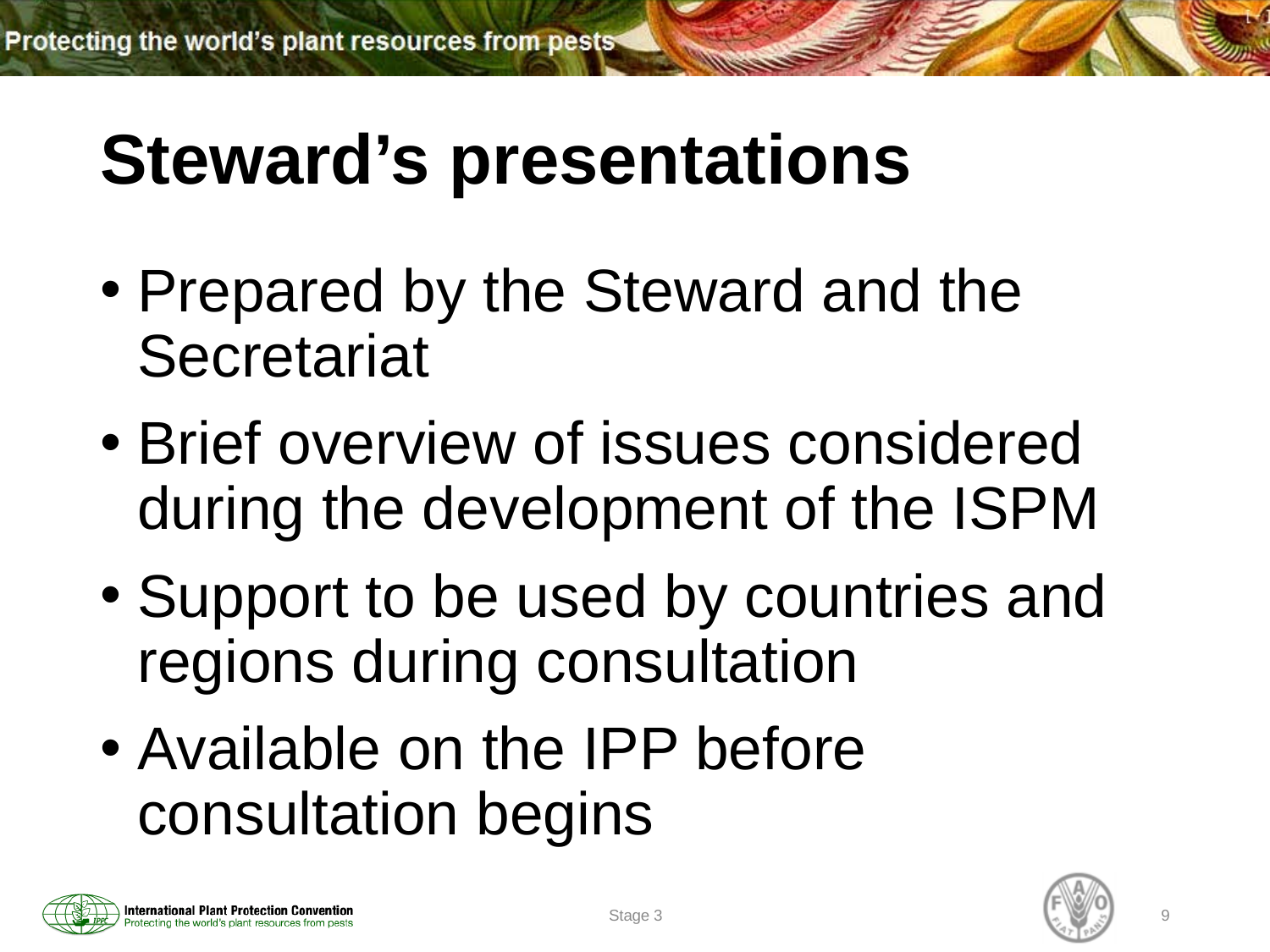

# Steward’s presentations
Prepared by the Steward and the Secretariat
Brief overview of issues considered during the development of the ISPM
Support to be used by countries and regions during consultation
Available on the IPP before consultation begins
Stage 3
9